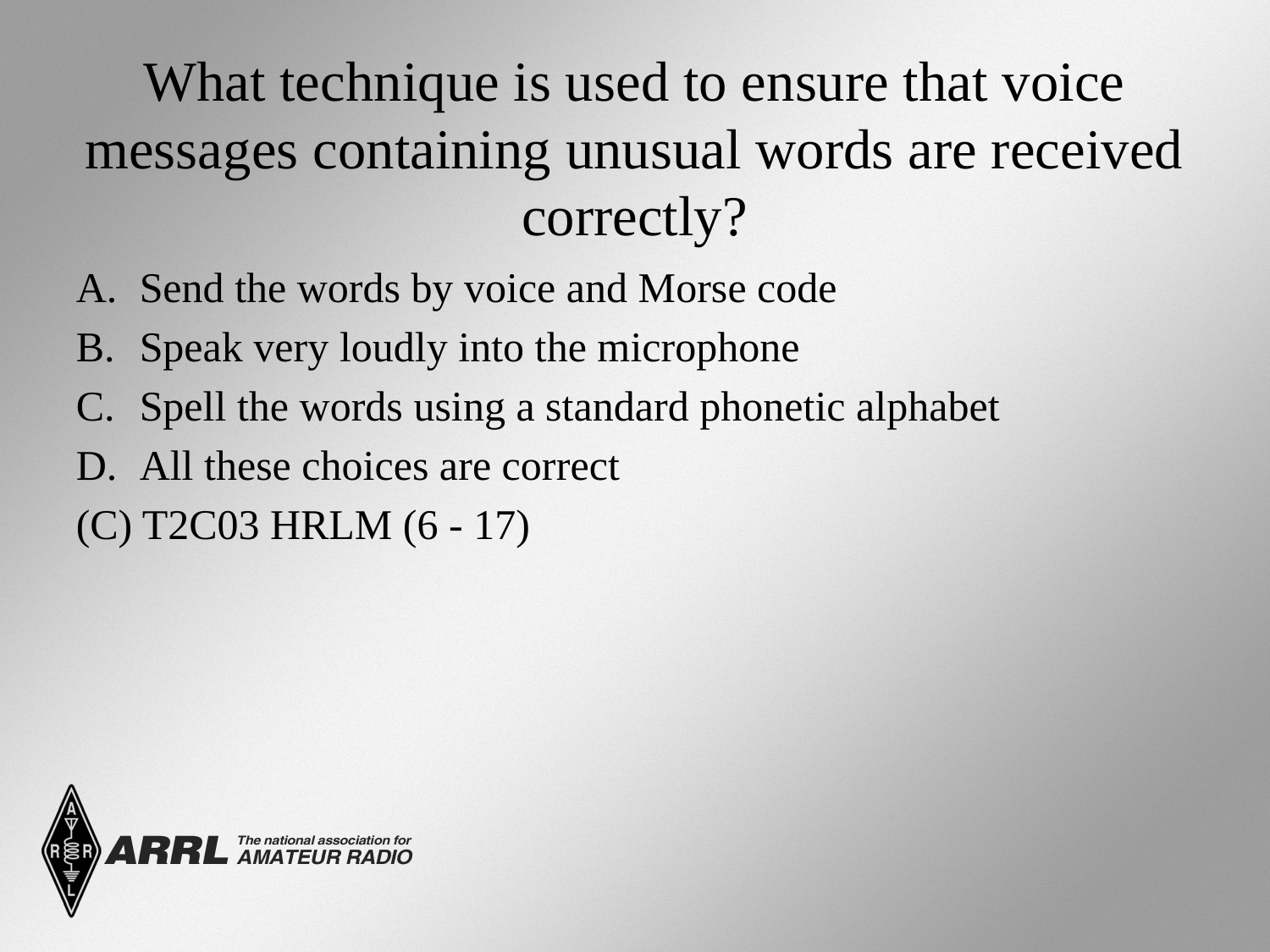

# What technique is used to ensure that voice messages containing unusual words are received correctly?
Send the words by voice and Morse code
Speak very loudly into the microphone
Spell the words using a standard phonetic alphabet
All these choices are correct
(C) T2C03 HRLM (6 - 17)